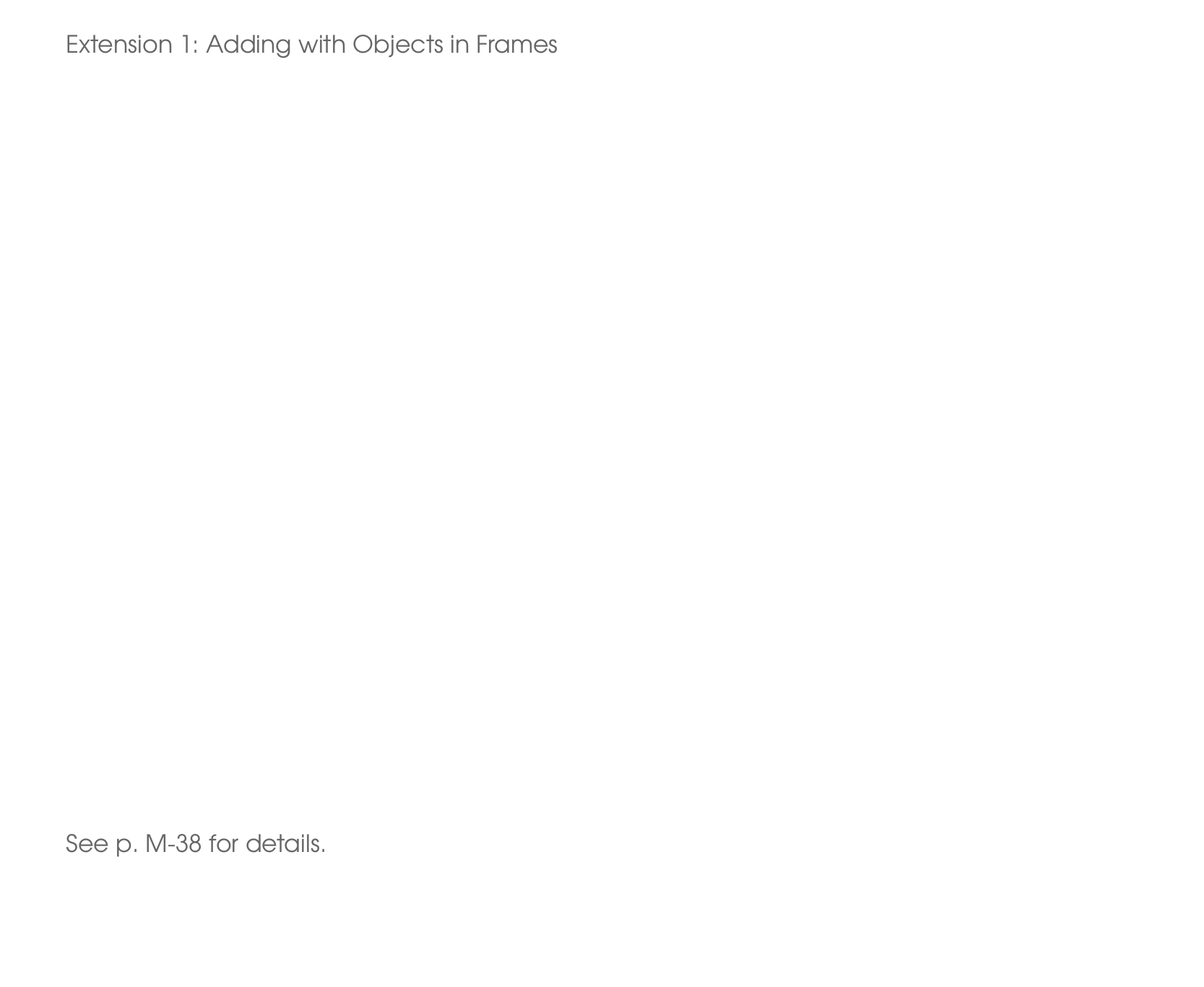

Extension 1: Adding with Objects in Frames
See p. M-38 for details.